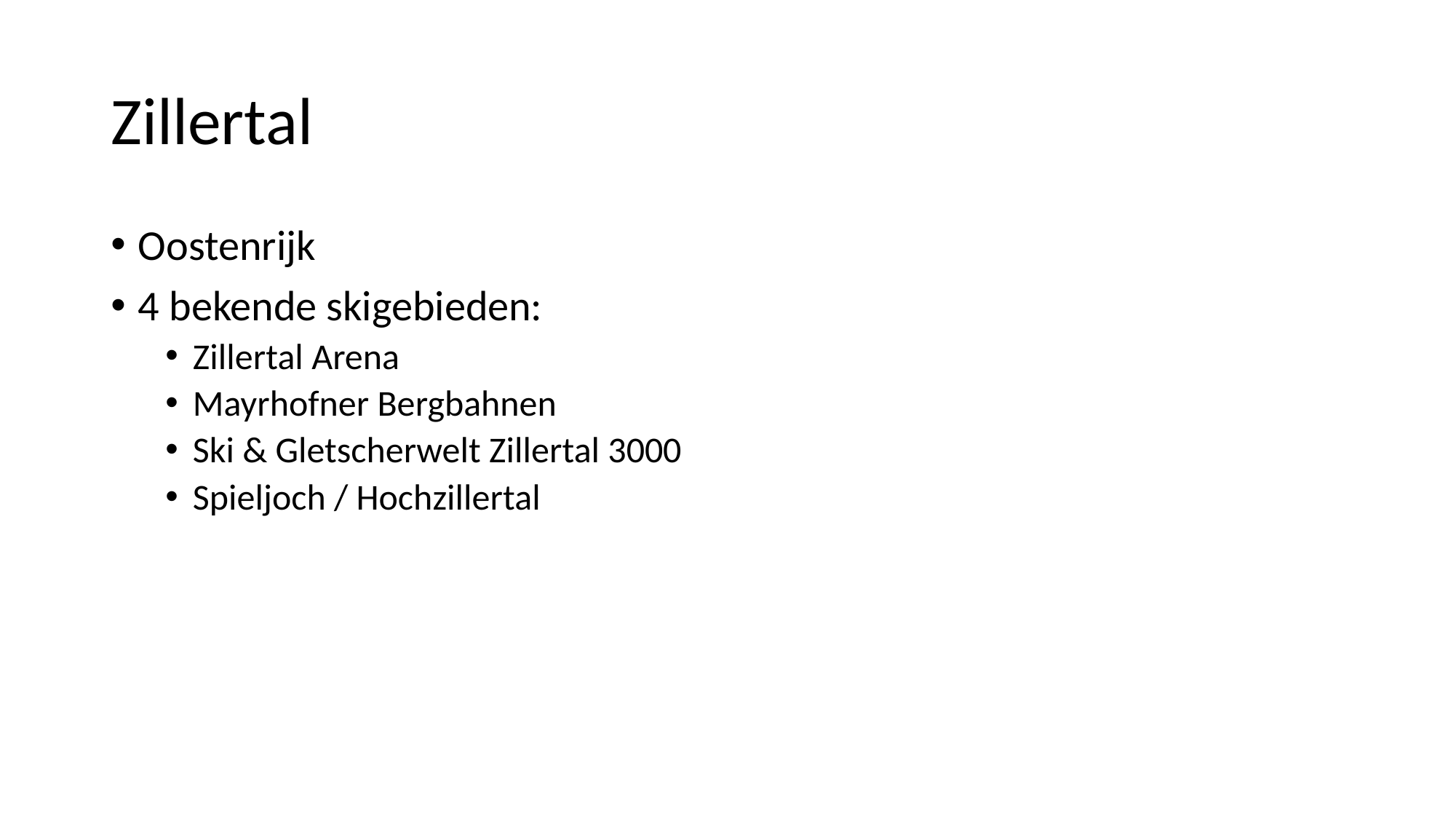

# Zillertal
Oostenrijk
4 bekende skigebieden:
Zillertal Arena
Mayrhofner Bergbahnen
Ski & Gletscherwelt Zillertal 3000
Spieljoch / Hochzillertal